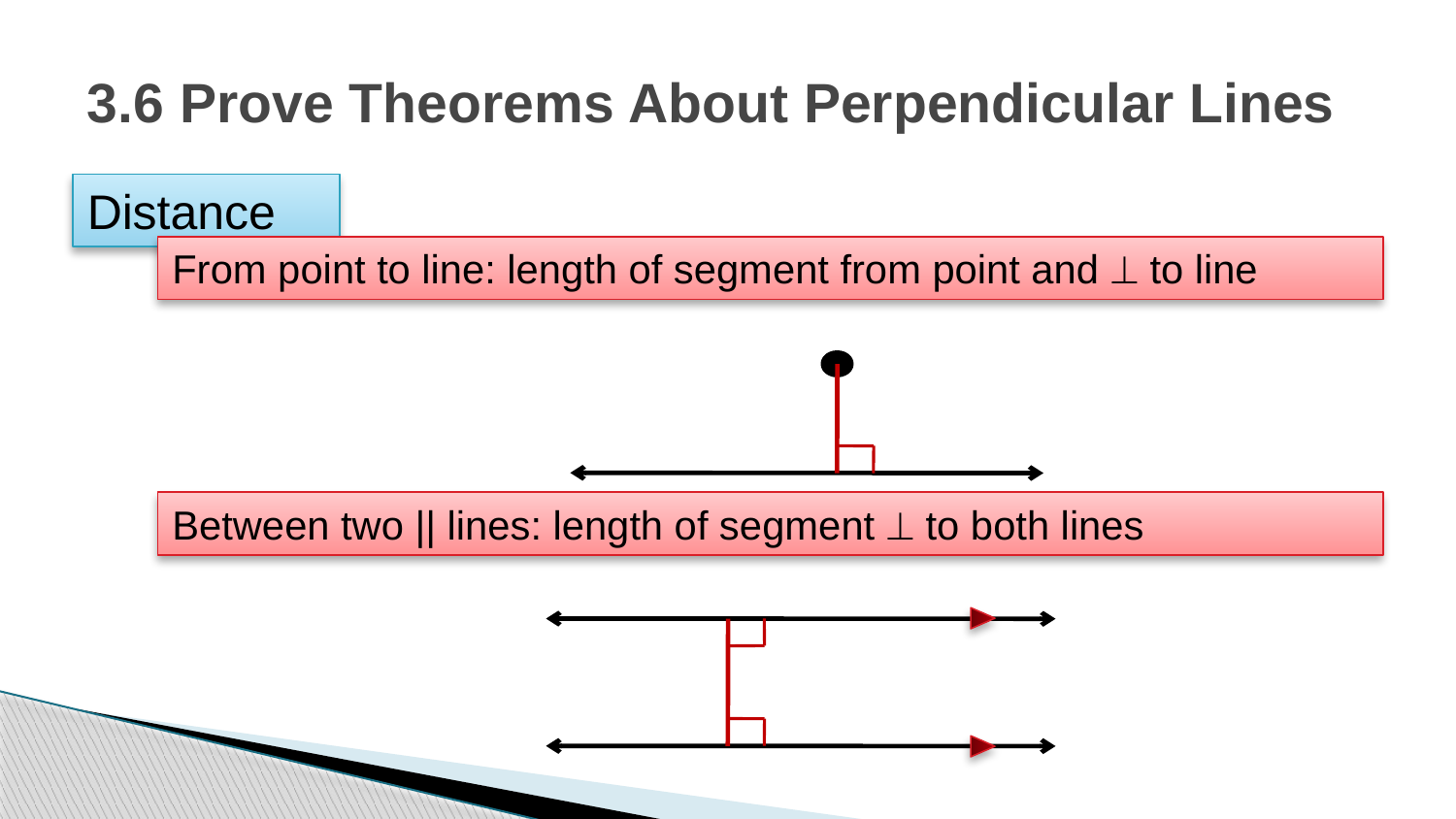

# 3.6 Prove Theorems About Perpendicular Lines
Distance
From point to line: length of segment from point and ⊥ to line

Between two || lines: length of segment ⊥ to both lines